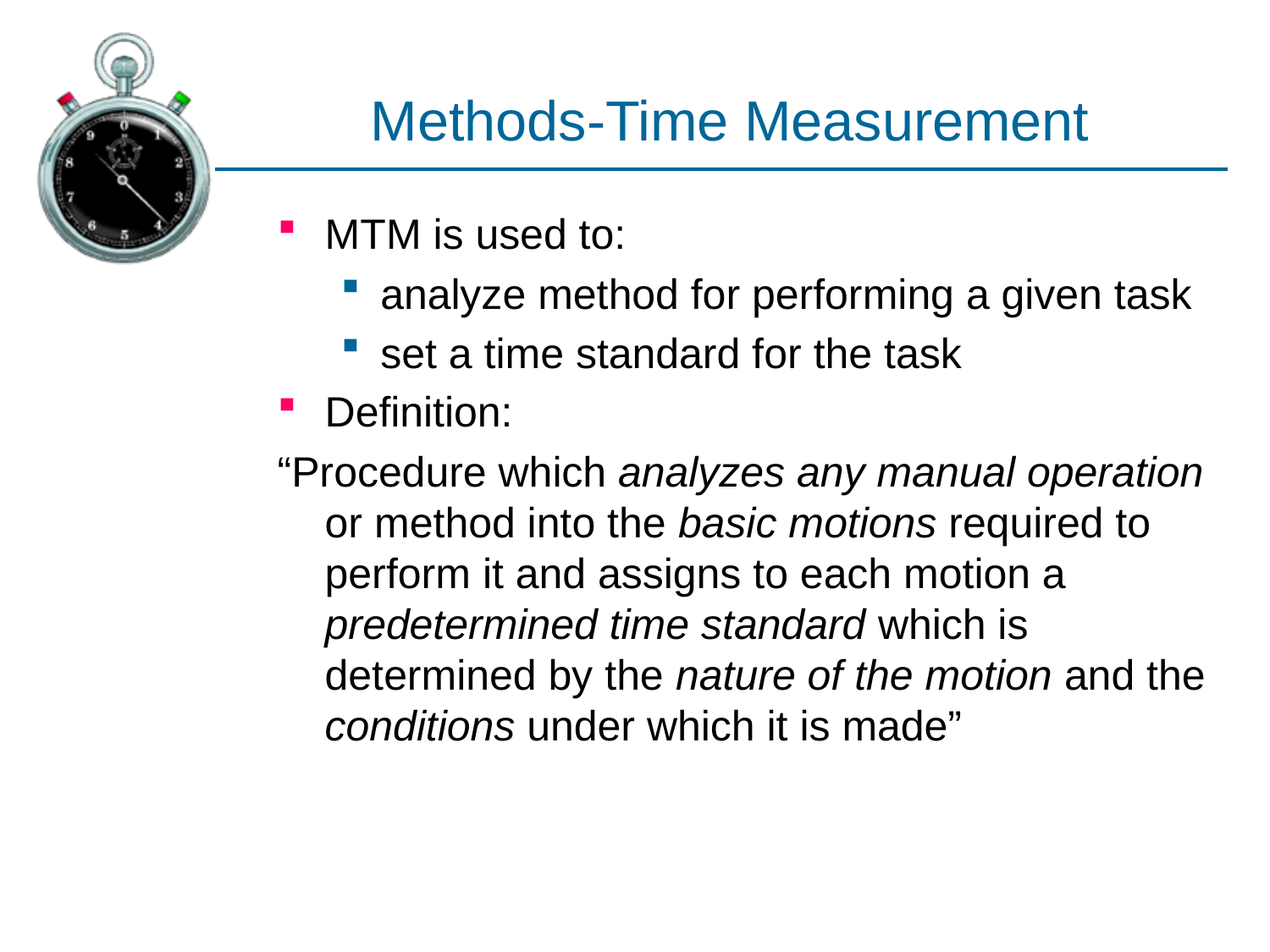

# Methods-Time Measurement
MTM is used to:
analyze method for performing a given task
set a time standard for the task
Definition:
“Procedure which analyzes any manual operation or method into the basic motions required to perform it and assigns to each motion a predetermined time standard which is determined by the nature of the motion and the conditions under which it is made”